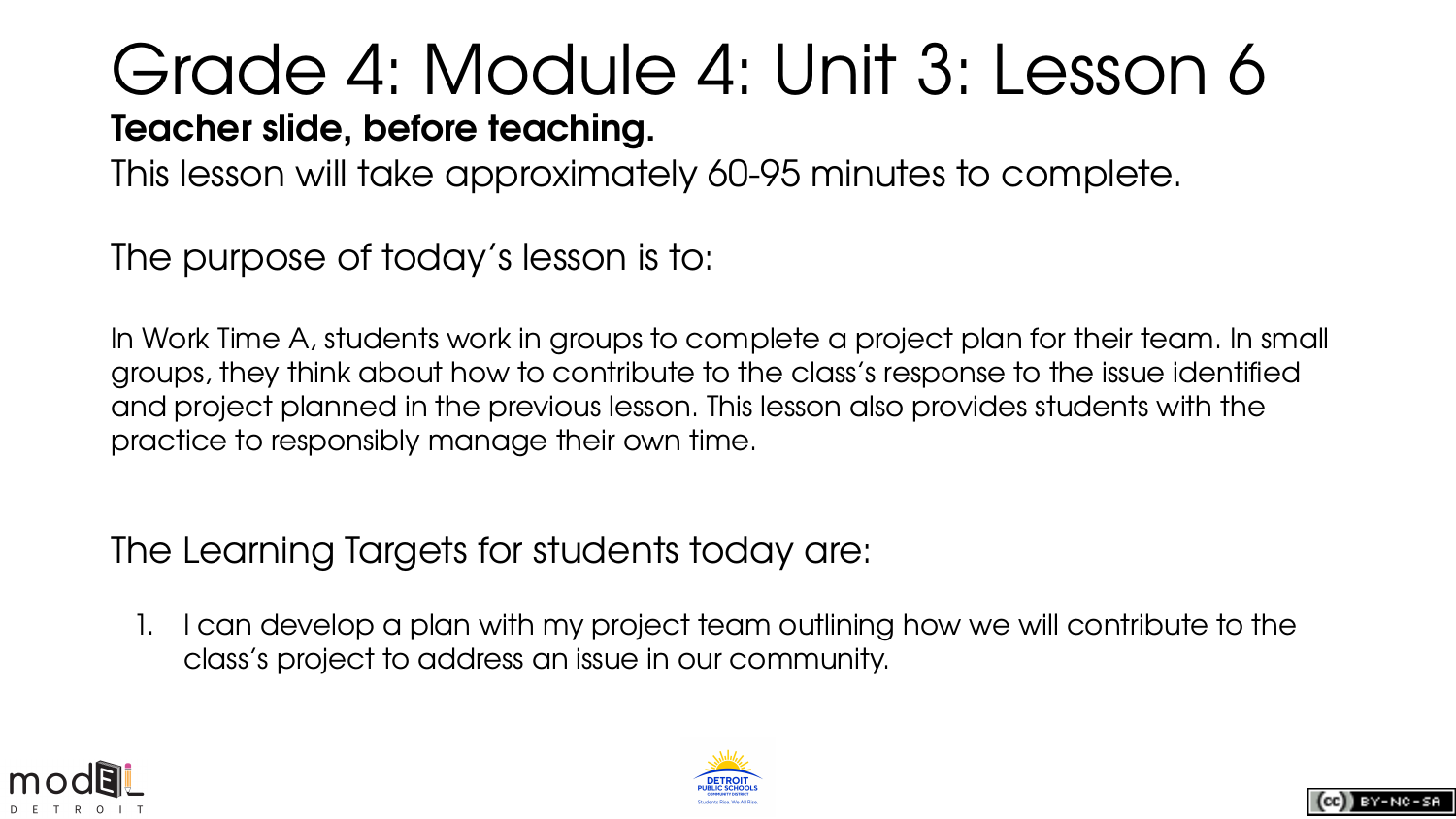

# Grade 4: Module 4: Unit 3: Lesson 6
Teacher slide, before teaching.
This lesson will take approximately 60-95 minutes to complete.

The purpose of today’s lesson is to:

In Work Time A, students work in groups to complete a project plan for their team. In small groups, they think about how to contribute to the class’s response to the issue identified and project planned in the previous lesson. This lesson also provides students with the practice to responsibly manage their own time.

The Learning Targets for students today are:
I can develop a plan with my project team outlining how we will contribute to the class’s project to address an issue in our community.